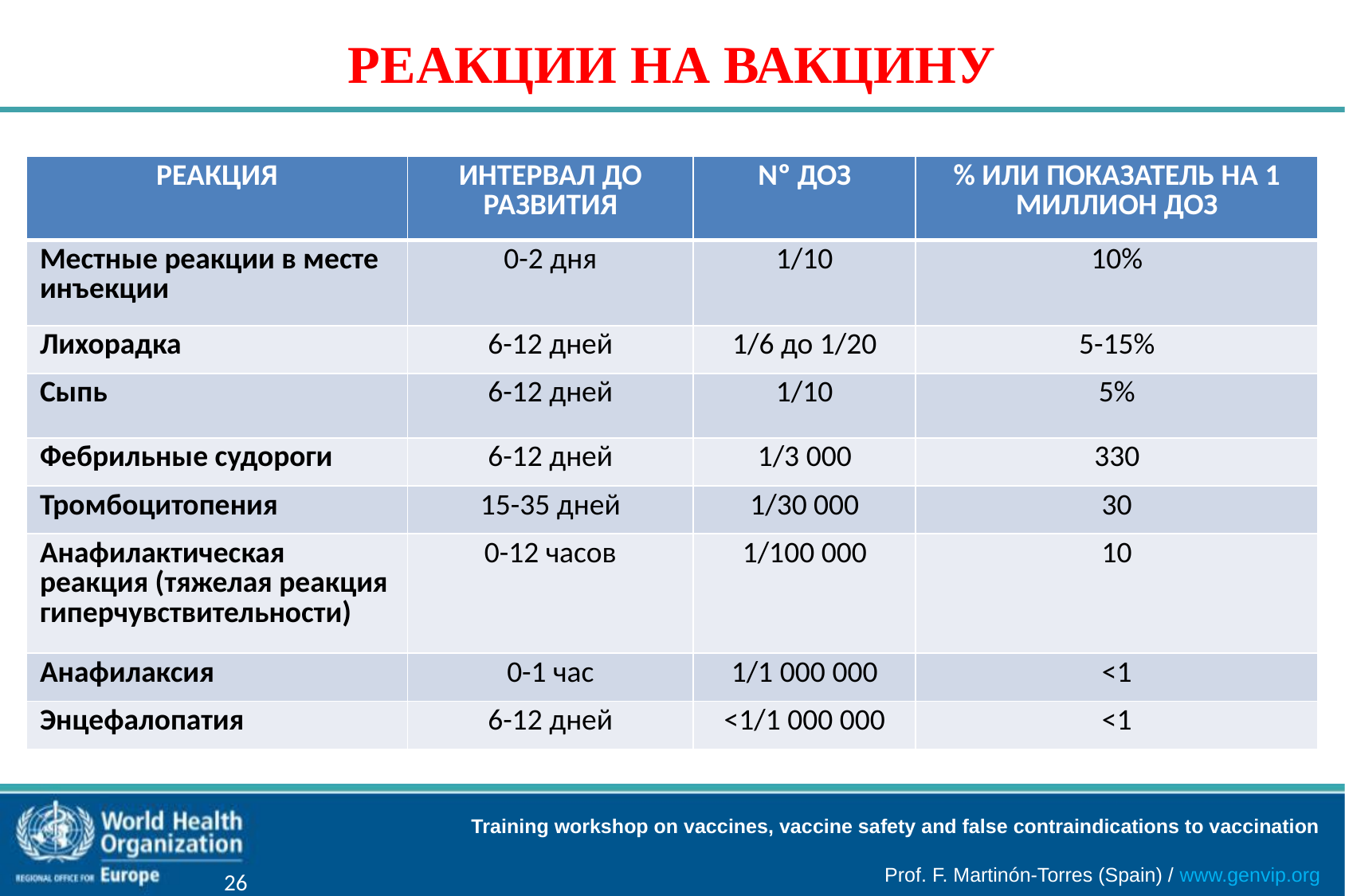

РЕАКЦИИ НА ВАКЦИНУ
| РЕАКЦИЯ | ИНТЕРВАЛ ДО РАЗВИТИЯ | Nº ДОЗ | % ИЛИ ПОКАЗАТЕЛЬ НА 1 МИЛЛИОН ДОЗ |
| --- | --- | --- | --- |
| Местные реакции в месте инъекции | 0-2 дня | 1/10 | 10% |
| Лихорадка | 6-12 дней | 1/6 до 1/20 | 5-15% |
| Сыпь | 6-12 дней | 1/10 | 5% |
| Фебрильные судороги | 6-12 дней | 1/3 000 | 330 |
| Тромбоцитопения | 15-35 дней | 1/30 000 | 30 |
| Анафилактическая реакция (тяжелая реакция гиперчувствительности) | 0-12 часов | 1/100 000 | 10 |
| Анафилаксия | 0-1 час | 1/1 000 000 | <1 |
| Энцефалопатия | 6-12 дней | <1/1 000 000 | <1 |
26